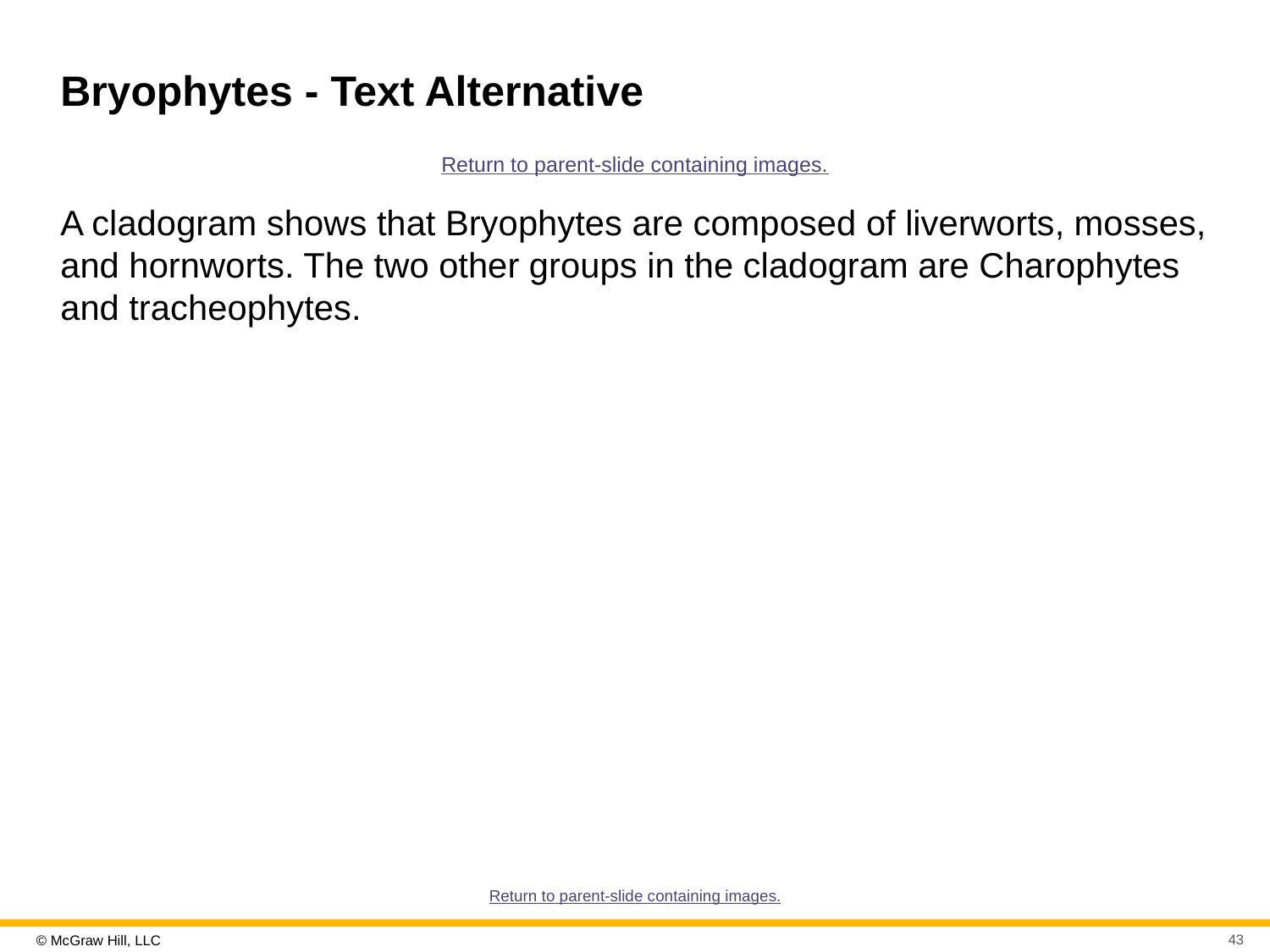

# Bryophytes - Text Alternative
Return to parent-slide containing images.
A cladogram shows that Bryophytes are composed of liverworts, mosses, and hornworts. The two other groups in the cladogram are Charophytes and tracheophytes.
Return to parent-slide containing images.
43